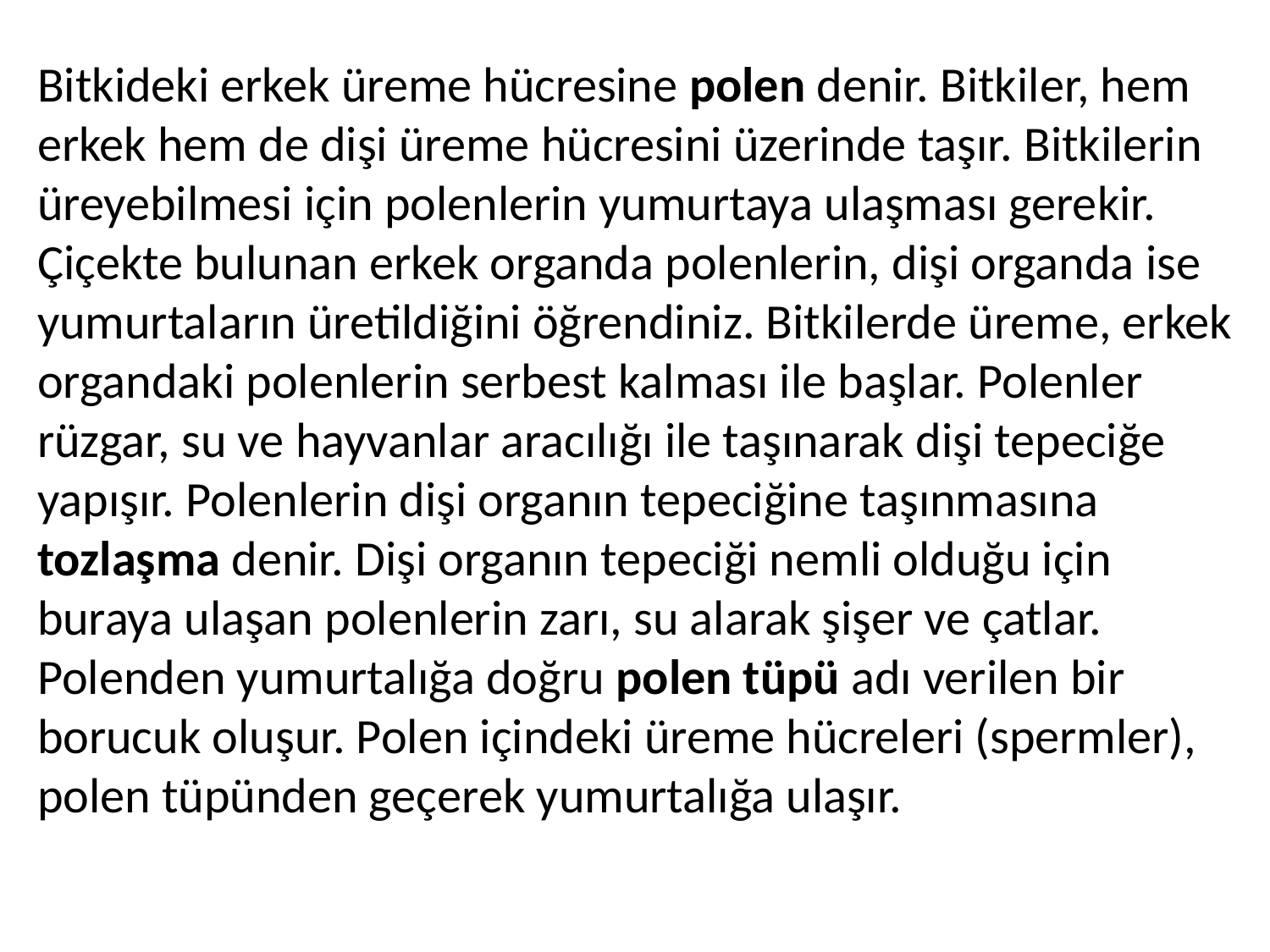

Bitkideki erkek üreme hücresine polen denir. Bitkiler, hem erkek hem de dişi üreme hücresini üzerinde taşır. Bitkilerin üreyebilmesi için polenlerin yumurtaya ulaşması gerekir.
Çiçekte bulunan erkek organda polenlerin, dişi organda ise yumurtaların üretildiğini öğrendiniz. Bitkilerde üreme, erkek organdaki polenlerin serbest kalması ile başlar. Polenler rüzgar, su ve hayvanlar aracılığı ile taşınarak dişi tepeciğe yapışır. Polenlerin dişi organın tepeciğine taşınmasına tozlaşma denir. Dişi organın tepeciği nemli olduğu için buraya ulaşan polenlerin zarı, su alarak şişer ve çatlar.
Polenden yumurtalığa doğru polen tüpü adı verilen bir borucuk oluşur. Polen içindeki üreme hücreleri (spermler), polen tüpünden geçerek yumurtalığa ulaşır.